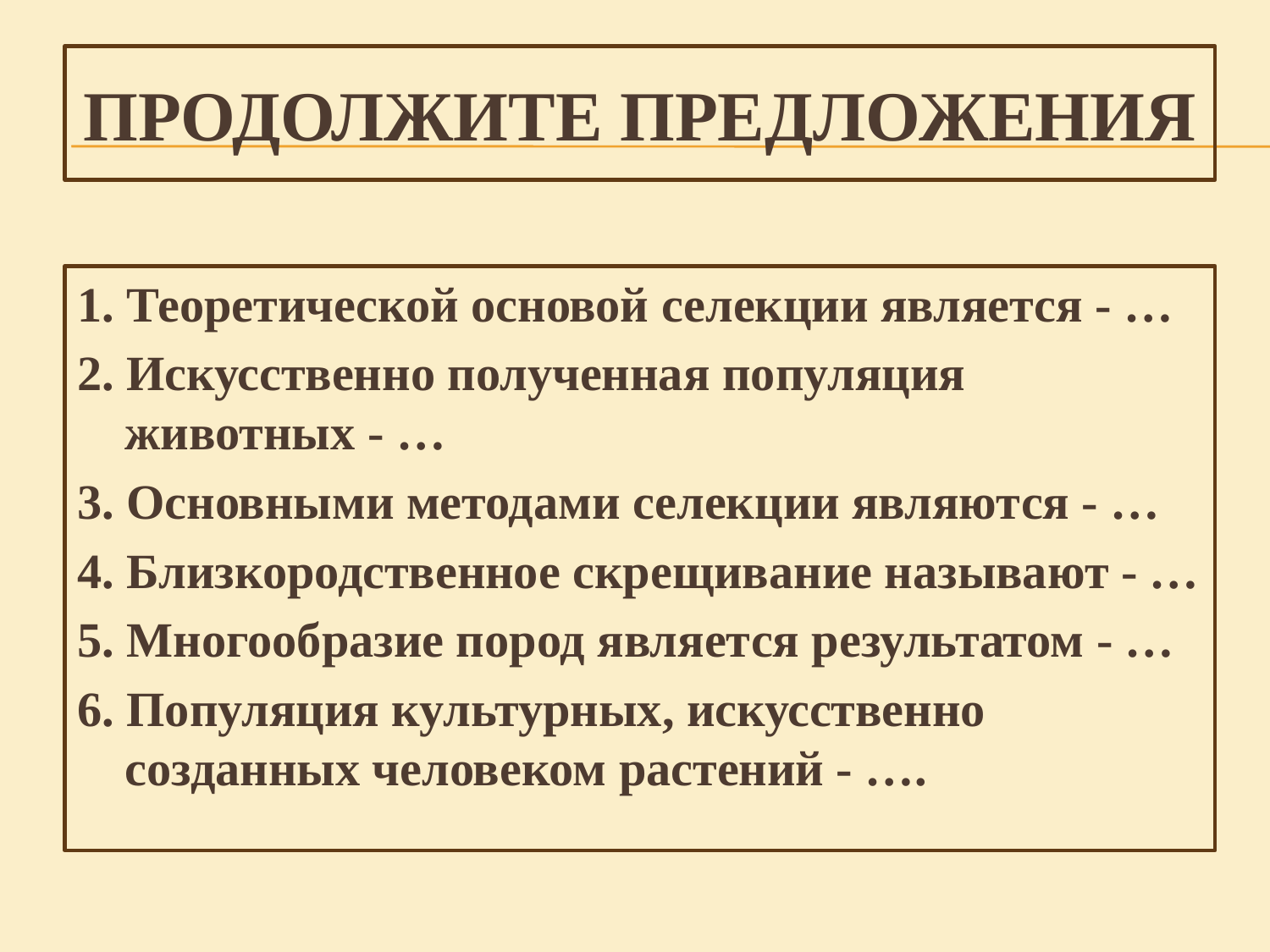

# Продолжите предложения
1. Теоретической основой селекции является - …
2. Искусственно полученная популяция животных - …
3. Основными методами селекции являются - …
4. Близкородственное скрещивание называют - …
5. Многообразие пород является результатом - …
6. Популяция культурных, искусственно созданных человеком растений - ….